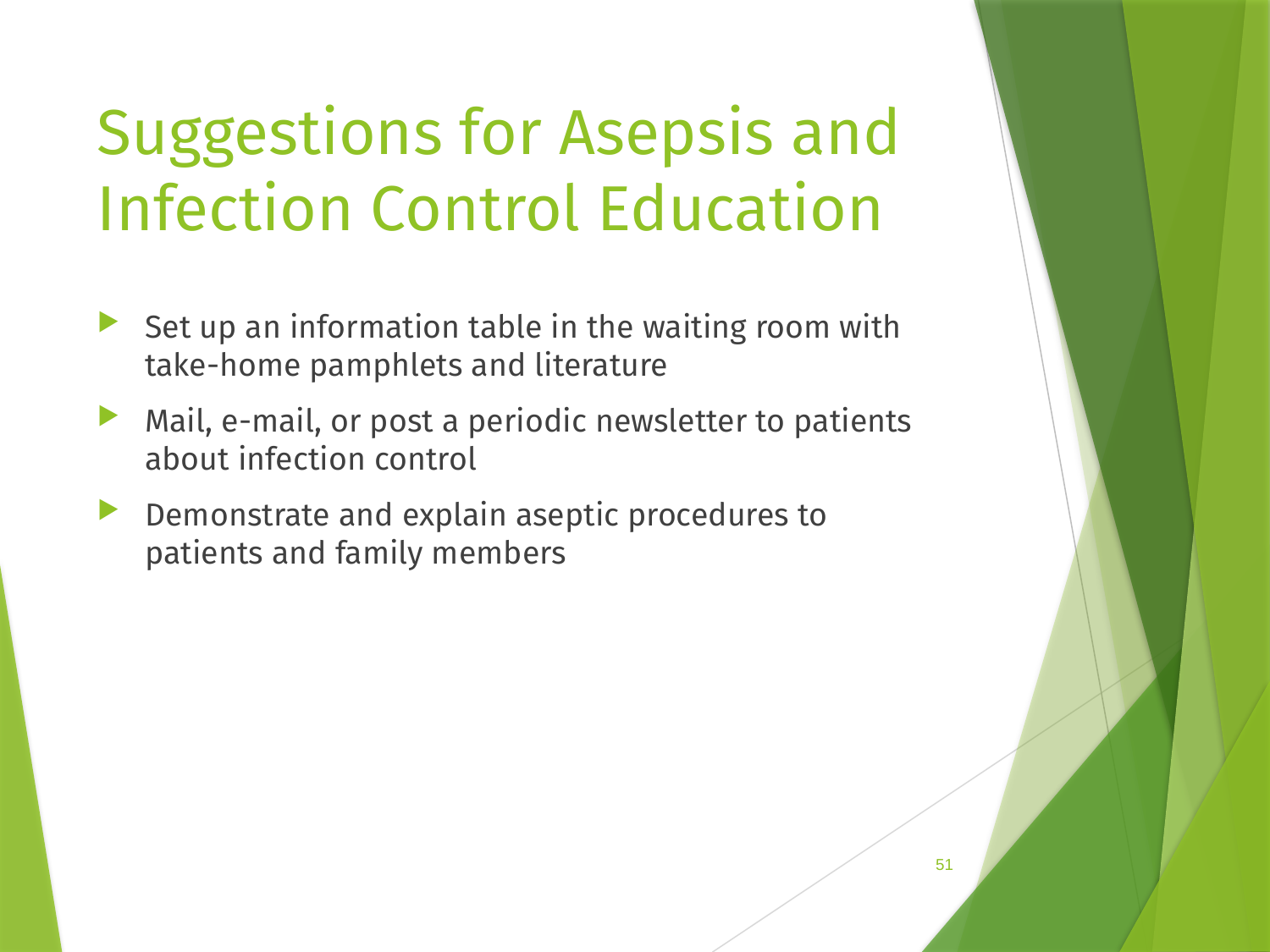

# Suggestions for Asepsis and Infection Control Education
Set up an information table in the waiting room with take-home pamphlets and literature
Mail, e-mail, or post a periodic newsletter to patients about infection control
Demonstrate and explain aseptic procedures to patients and family members

 51